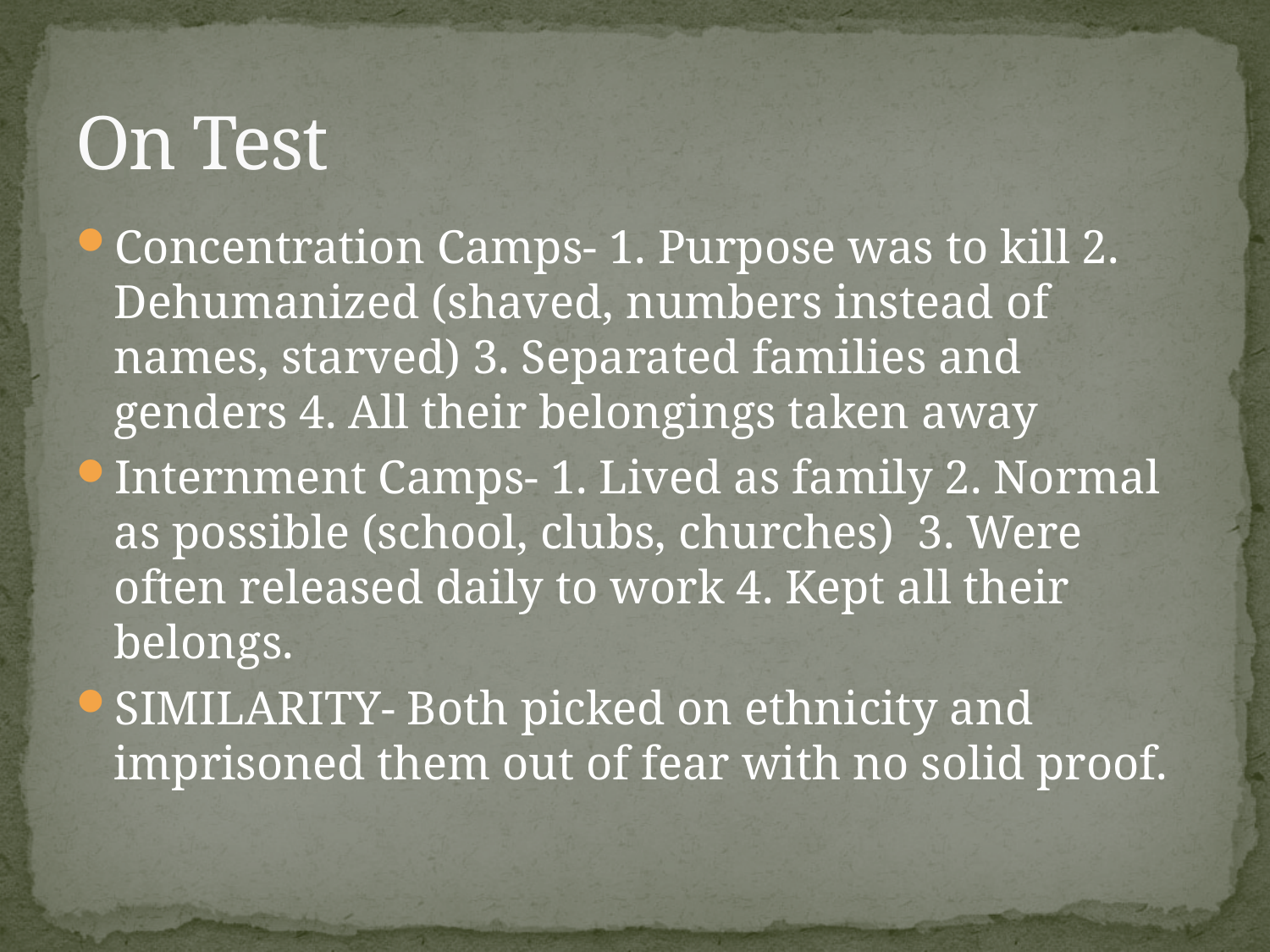

# On Test
Concentration Camps- 1. Purpose was to kill 2. Dehumanized (shaved, numbers instead of names, starved) 3. Separated families and genders 4. All their belongings taken away
Internment Camps- 1. Lived as family 2. Normal as possible (school, clubs, churches)  3. Were often released daily to work 4. Kept all their belongs.
SIMILARITY- Both picked on ethnicity and imprisoned them out of fear with no solid proof.